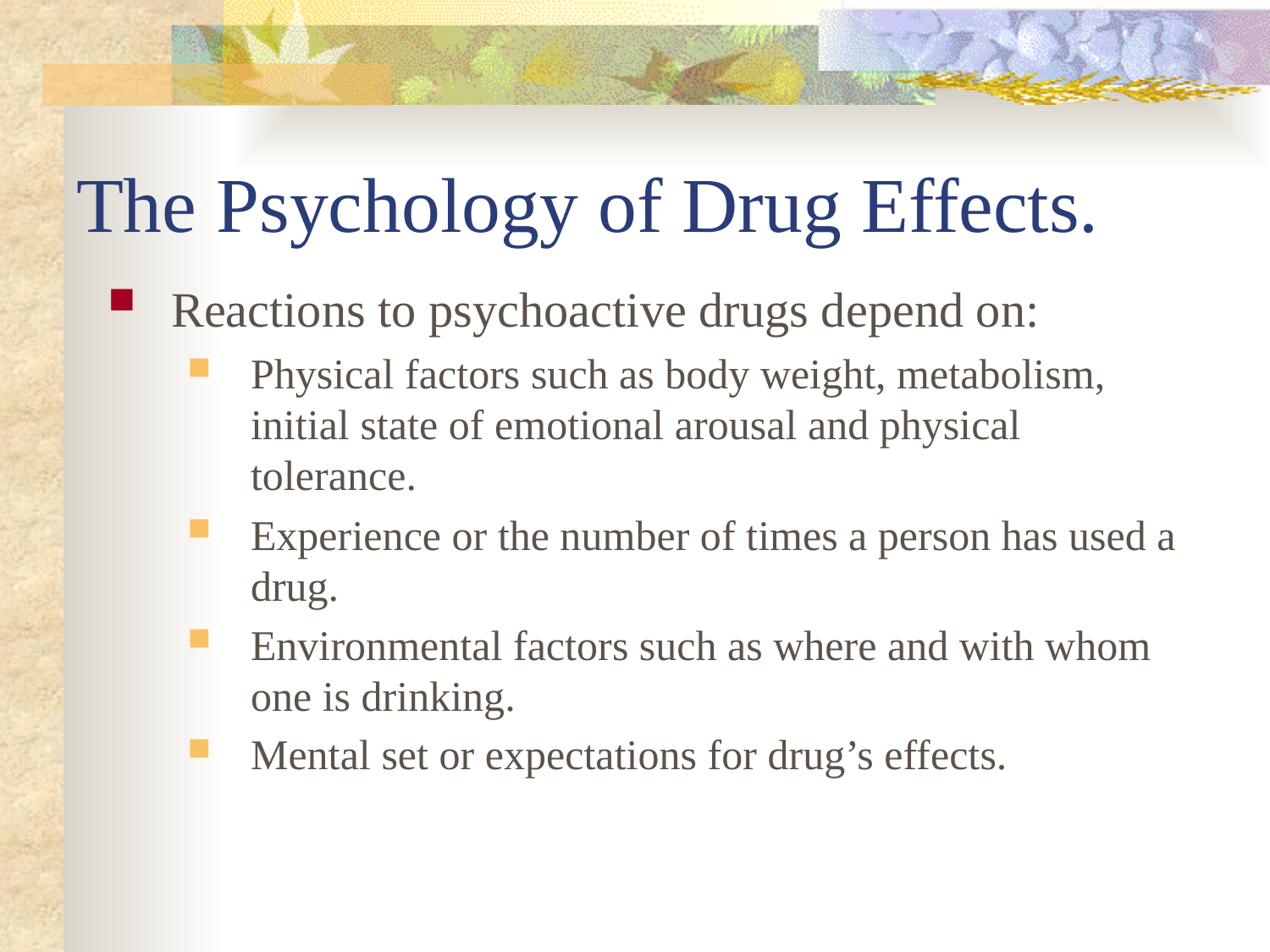

# The Psychology of Drug Effects.
Reactions to psychoactive drugs depend on:
Physical factors such as body weight, metabolism, initial state of emotional arousal and physical tolerance.
Experience or the number of times a person has used a drug.
Environmental factors such as where and with whom one is drinking.
Mental set or expectations for drug’s effects.